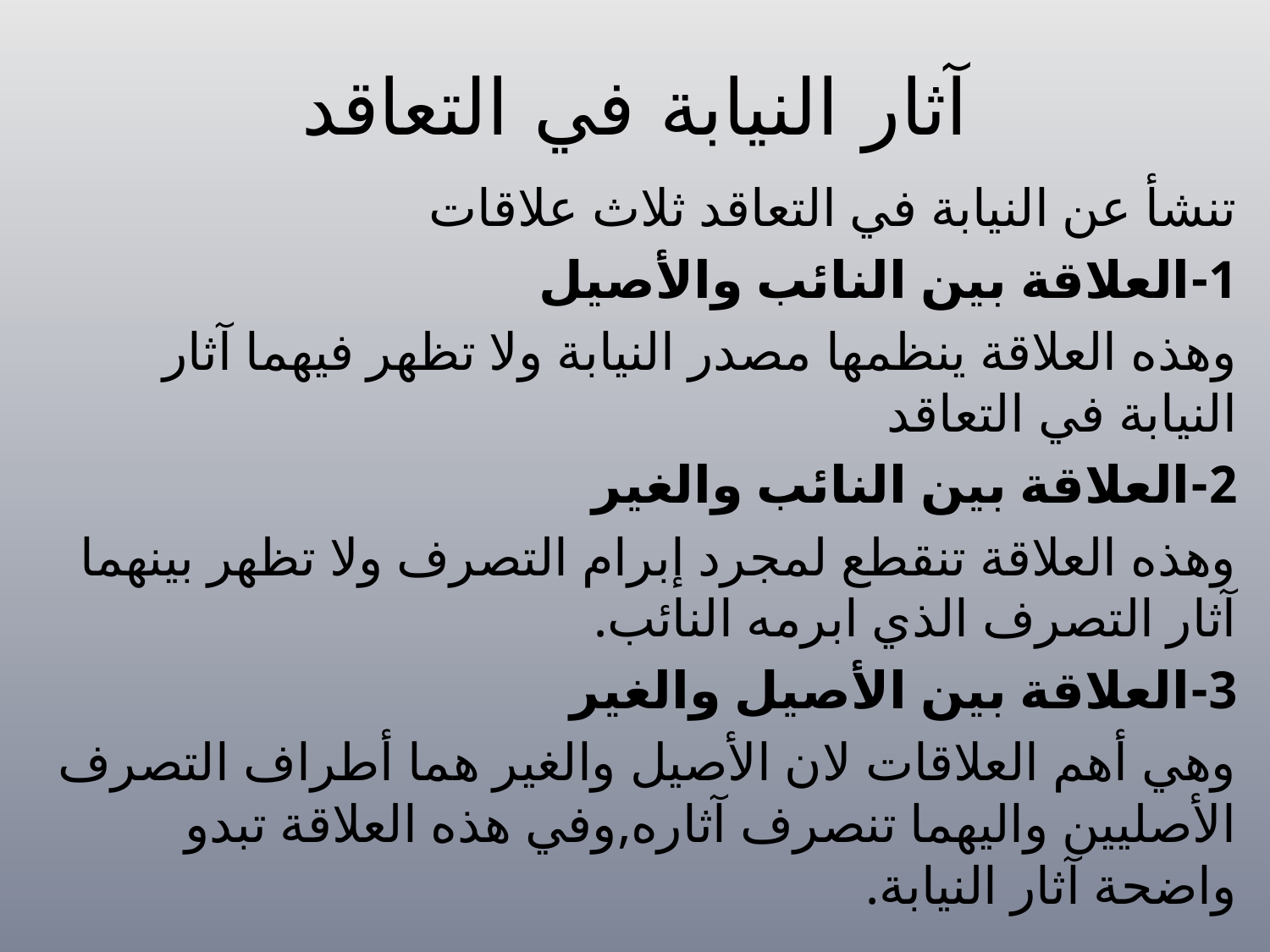

# آثار النيابة في التعاقد
تنشأ عن النيابة في التعاقد ثلاث علاقات
1-العلاقة بين النائب والأصيل
وهذه العلاقة ينظمها مصدر النيابة ولا تظهر فيهما آثار النيابة في التعاقد
2-العلاقة بين النائب والغير
وهذه العلاقة تنقطع لمجرد إبرام التصرف ولا تظهر بينهما آثار التصرف الذي ابرمه النائب.
3-العلاقة بين الأصيل والغير
وهي أهم العلاقات لان الأصيل والغير هما أطراف التصرف الأصليين واليهما تنصرف آثاره,وفي هذه العلاقة تبدو واضحة آثار النيابة.